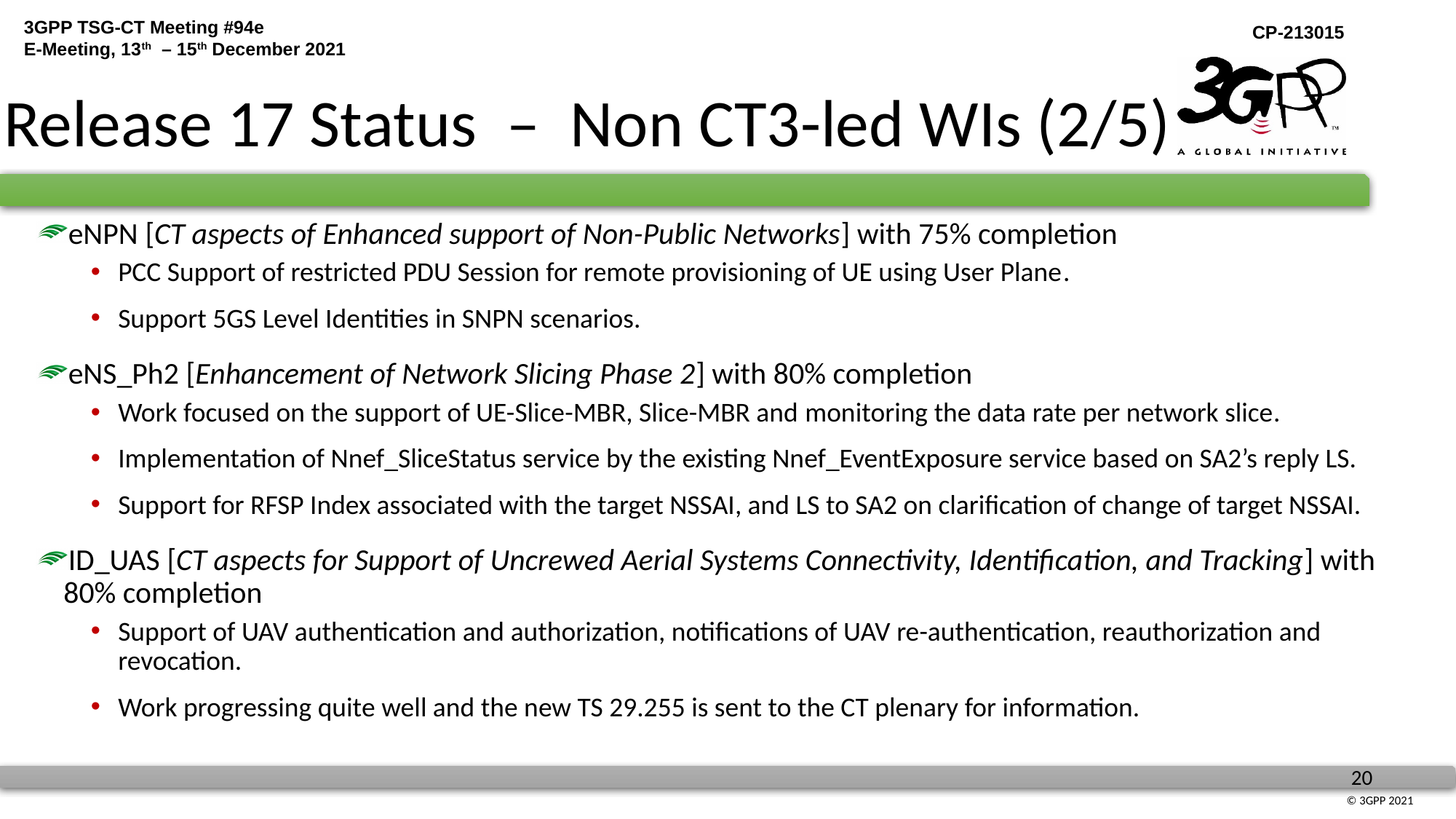

# Release 17 Status  –  Non CT3-led WIs (2/5)
eNPN [CT aspects of Enhanced support of Non-Public Networks] with 75% completion
PCC Support of restricted PDU Session for remote provisioning of UE using User Plane.
Support 5GS Level Identities in SNPN scenarios.
eNS_Ph2 [Enhancement of Network Slicing Phase 2] with 80% completion
Work focused on the support of UE-Slice-MBR, Slice-MBR and monitoring the data rate per network slice.
Implementation of Nnef_SliceStatus service by the existing Nnef_EventExposure service based on SA2’s reply LS.
Support for RFSP Index associated with the target NSSAI, and LS to SA2 on clarification of change of target NSSAI.
ID_UAS [CT aspects for Support of Uncrewed Aerial Systems Connectivity, Identification, and Tracking] with 80% completion
Support of UAV authentication and authorization, notifications of UAV re-authentication, reauthorization and revocation.
Work progressing quite well and the new TS 29.255 is sent to the CT plenary for information.